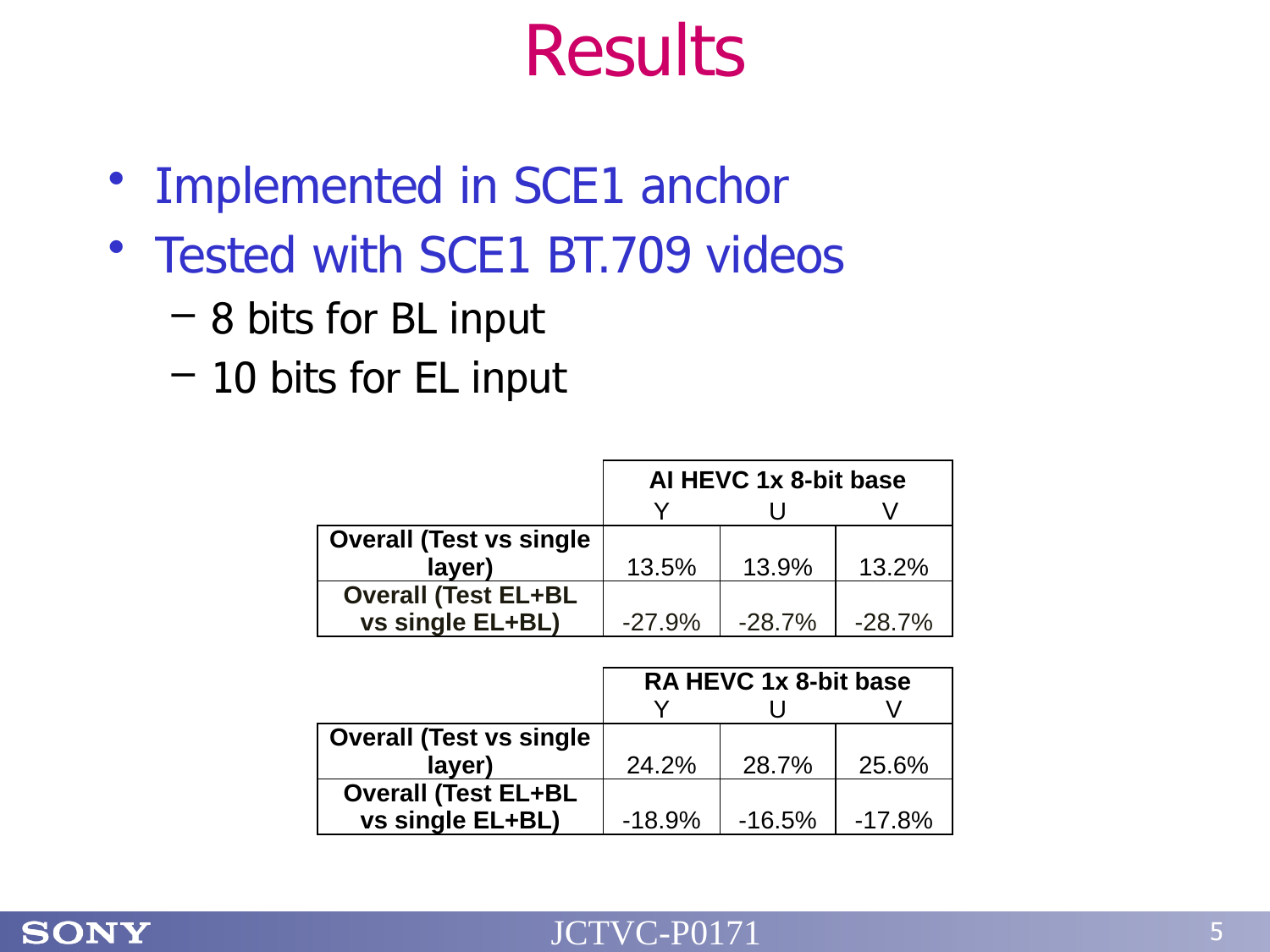

# Results
Implemented in SCE1 anchor
Tested with SCE1 BT.709 videos
8 bits for BL input
10 bits for EL input

|  | AI HEVC 1x 8-bit base |  |  |
| --- | --- | --- | --- |
|  | Y | U | V |
| Overall (Test vs single layer) | 13.5% | 13.9% | 13.2% |
| Overall (Test EL+BL vs single EL+BL) | -27.9% | -28.7% | -28.7% |
|  |  |  |  |
|  | RA HEVC 1x 8-bit base |  |  |
|  | Y | U | V |
| Overall (Test vs single layer) | 24.2% | 28.7% | 25.6% |
| Overall (Test EL+BL vs single EL+BL) | -18.9% | -16.5% | -17.8% |
JCTVC-P0171
5